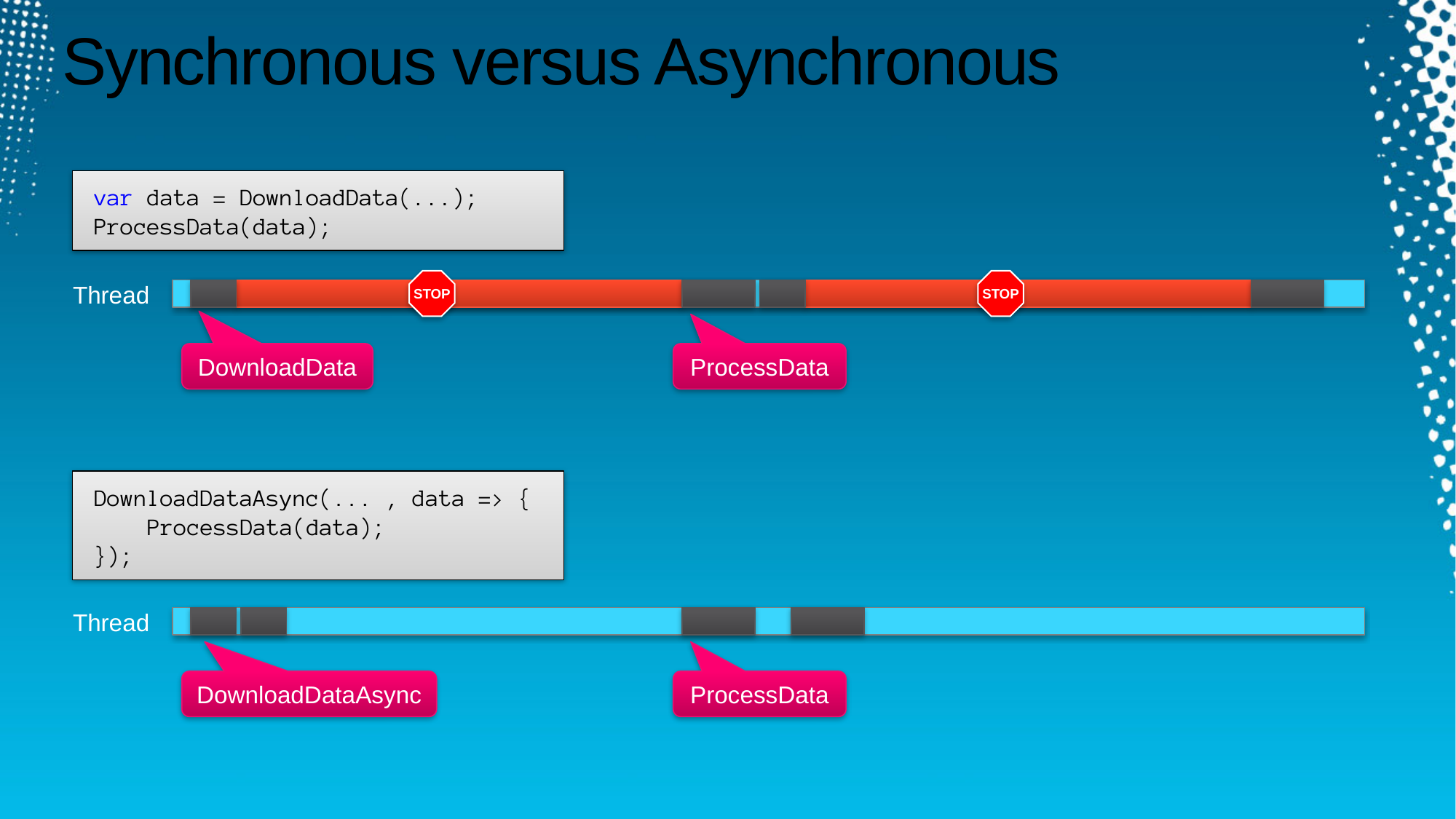

# Synchronous versus Asynchronous
var data = DownloadData(...);
ProcessData(data);
STOP

DownloadData
ProcessData
STOP
Thread

DownloadDataAsync(... , data => {
    ProcessData(data);
});
Thread

DownloadDataAsync
ProcessData